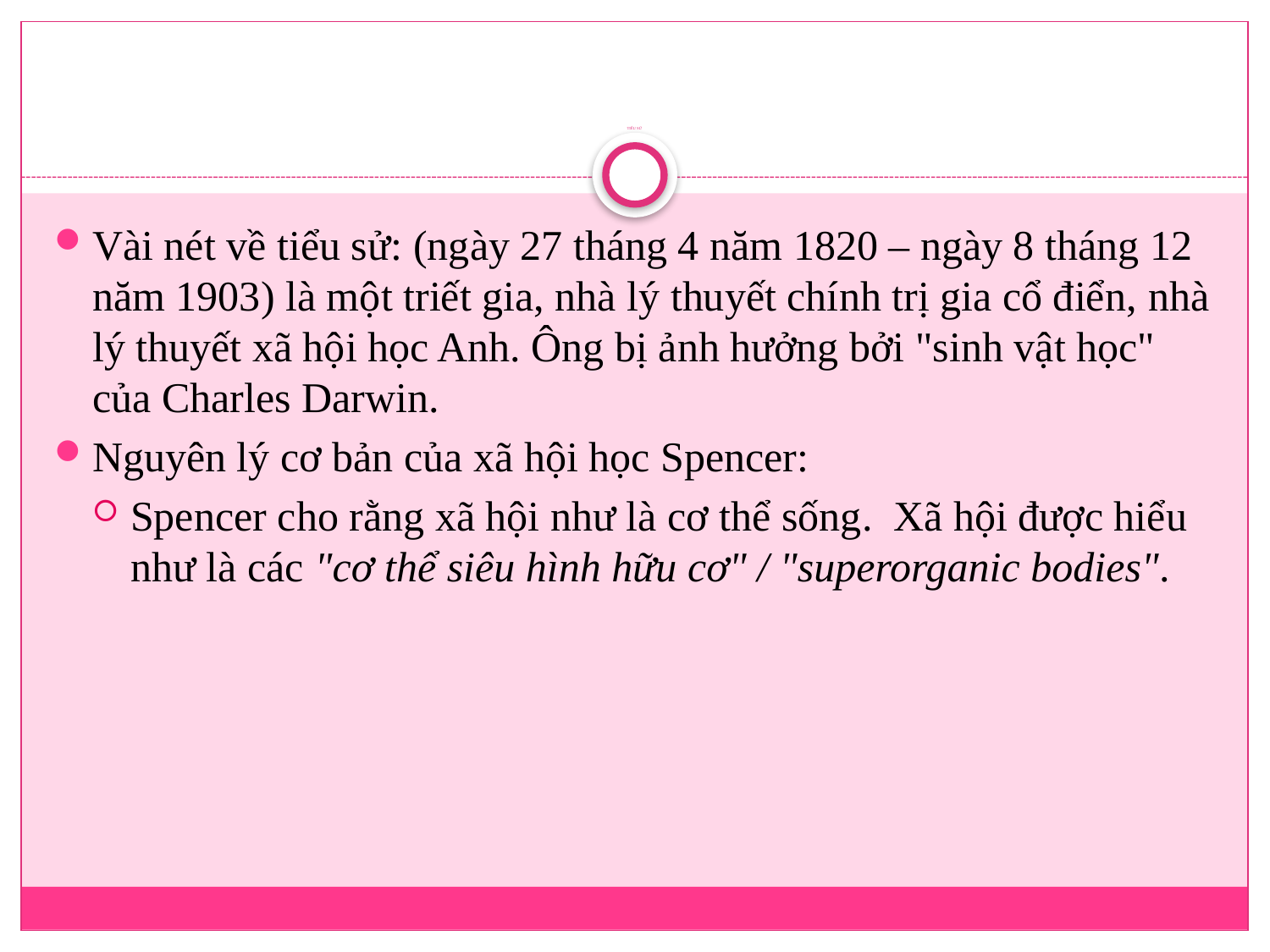

# TIỂU SỬ
Vài nét về tiểu sử: (ngày 27 tháng 4 năm 1820 – ngày 8 tháng 12 năm 1903) là một triết gia, nhà lý thuyết chính trị gia cổ điển, nhà lý thuyết xã hội học Anh. Ông bị ảnh hưởng bởi "sinh vật học" của Charles Darwin.
Nguyên lý cơ bản của xã hội học Spencer:
Spencer cho rằng xã hội như là cơ thể sống.  Xã hội được hiểu như là các "cơ thể siêu hình hữu cơ" / "superorganic bodies".